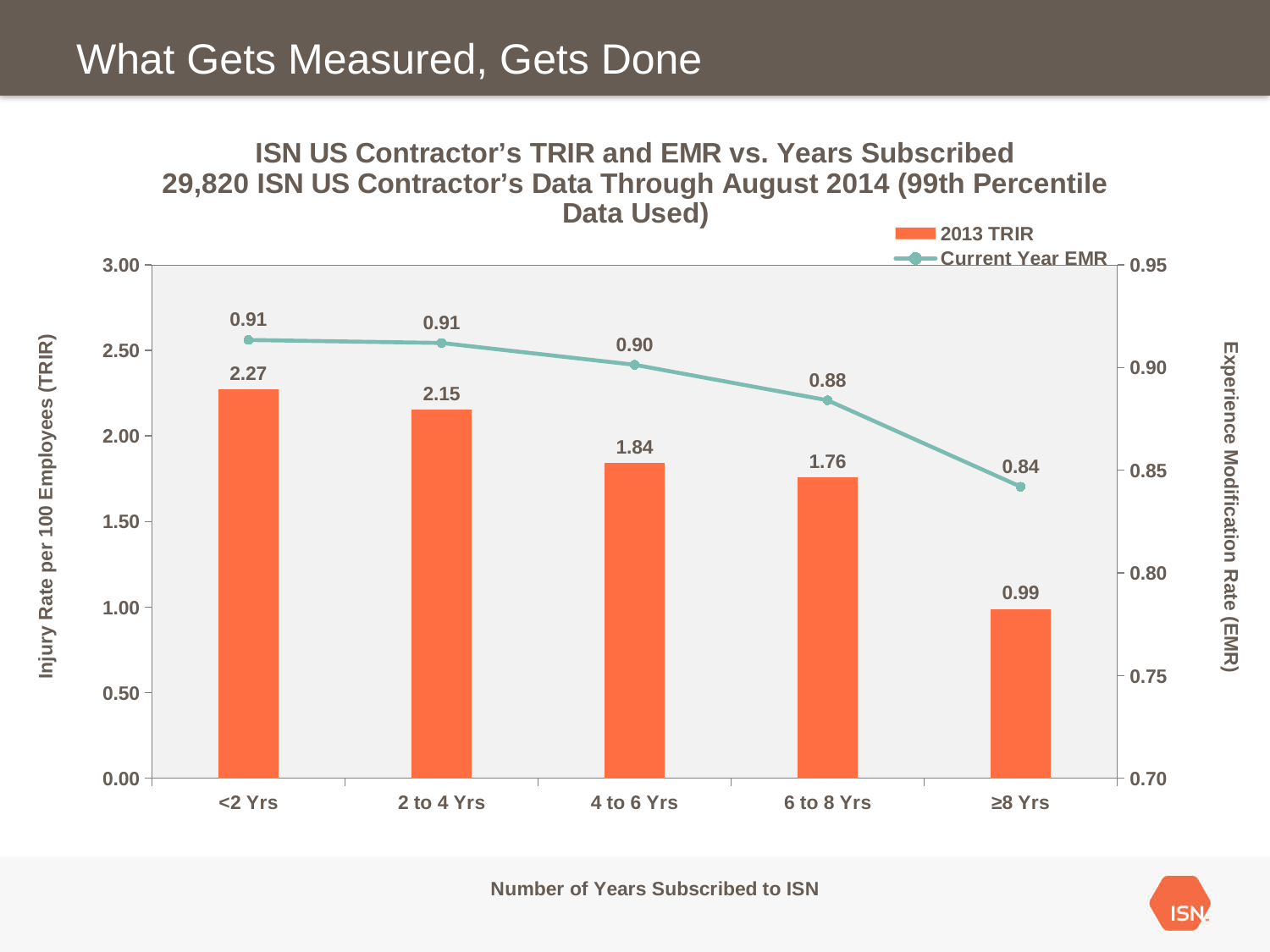

# What Gets Measured, Gets Done

### Chart: ISN US Contractor’s TRIR and EMR vs. Years Subscribed
29,820 ISN US Contractor’s Data Through August 2014 (99th Percentile Data Used)

| Category | 2013 TRIR | Current Year EMR |
|---|---|---|
| <2 Yrs | 2.273868030727855 | 0.913424 |
| 2 to 4 Yrs | 2.1538537137136933 | 0.911964 |
| 4 to 6 Yrs | 1.8443800075010492 | 0.901346 |
| 6 to 8 Yrs | 1.7569041700560366 | 0.884054 |
| ≥8 Yrs | 0.9892328263761984 | 0.841985 |